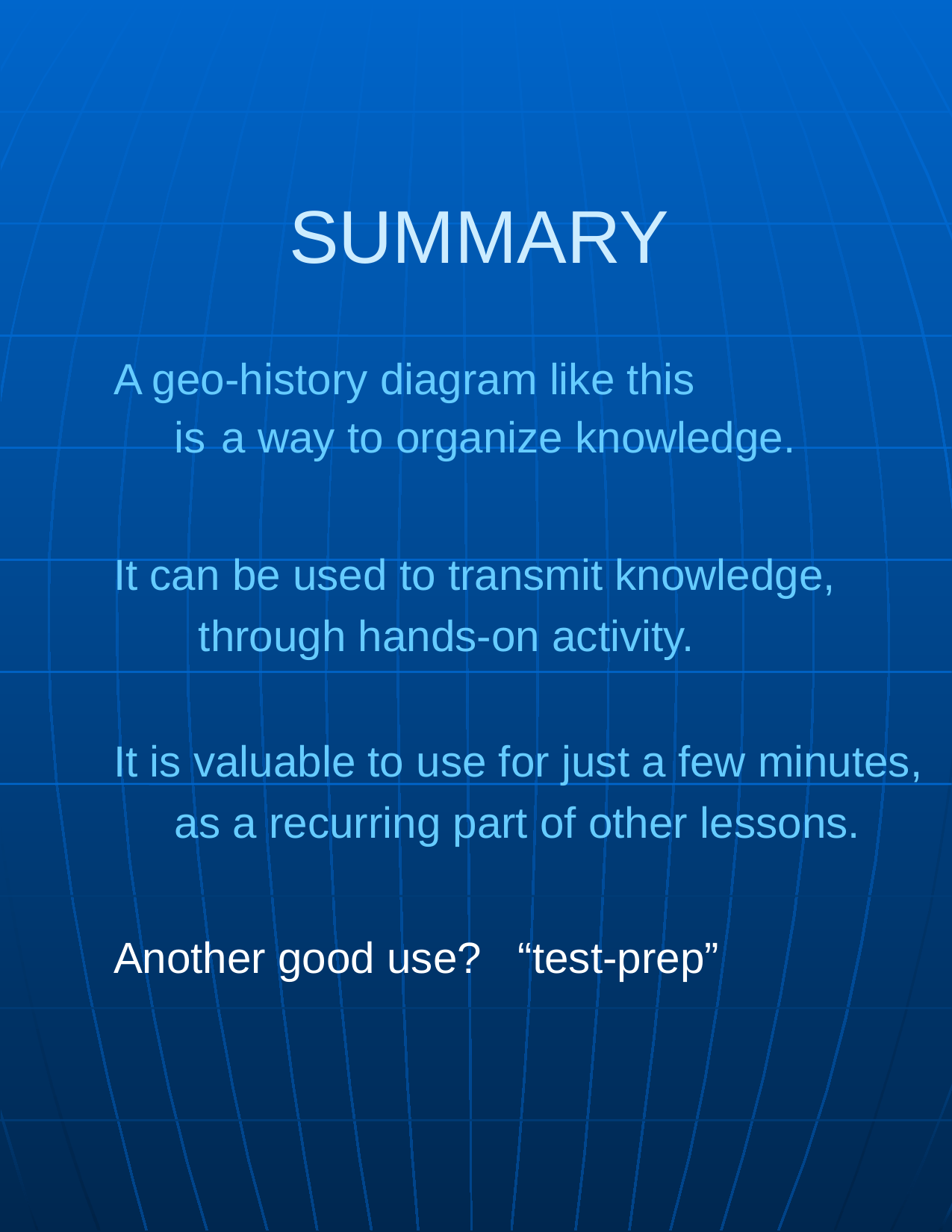

# SUMMARY
A geo-history diagram like this
     is a way to organize knowledge.
It can be used to transmit knowledge,
       through hands-on activity.
It is valuable to use for just a few minutes,
     as a recurring part of other lessons.
Another good use?   “test-prep”